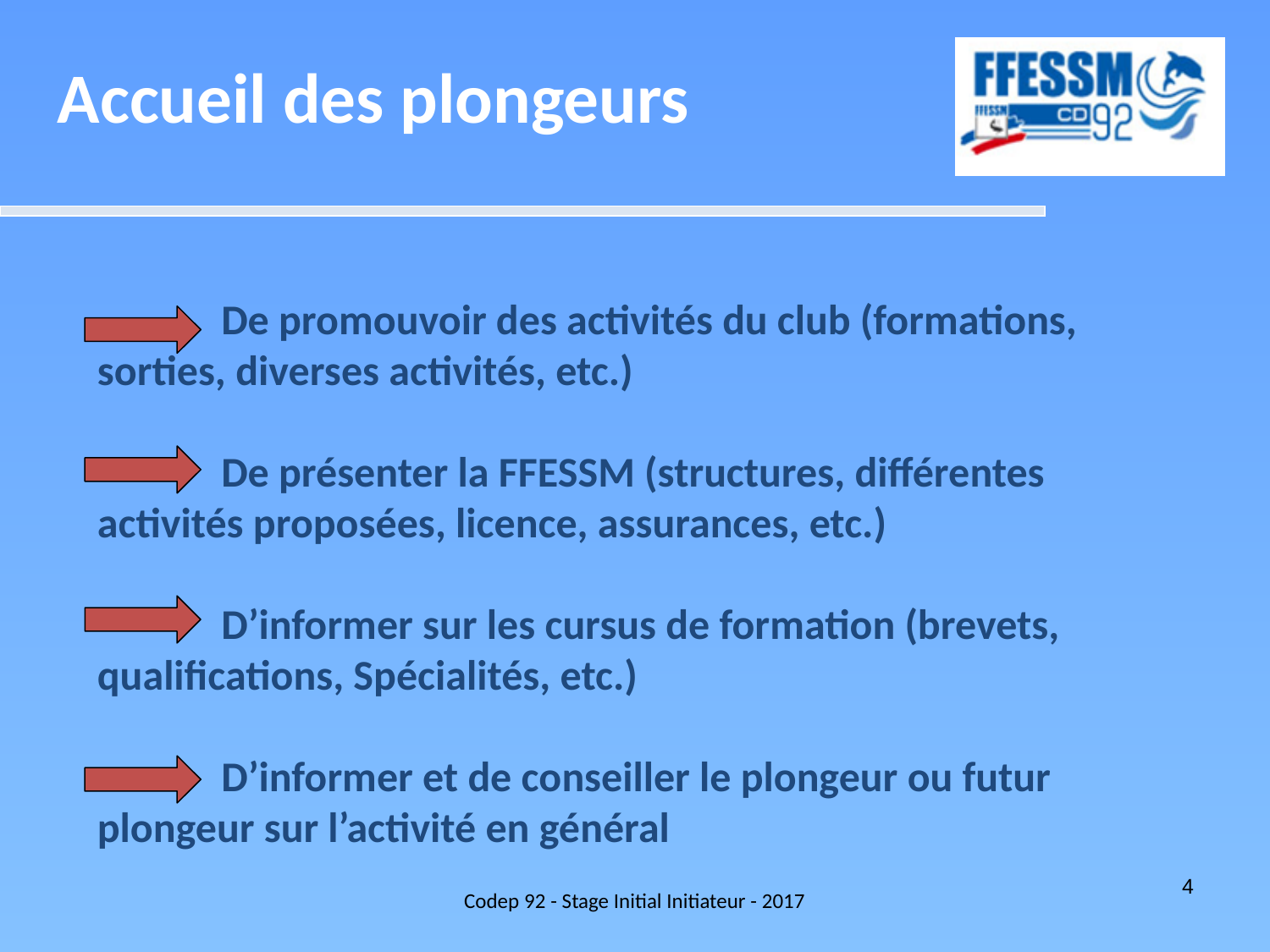

Accueil des plongeurs
             De promouvoir des activités du club (formations, 	sorties, diverses activités, etc.)

             De présenter la FFESSM (structures, différentes 	activités proposées, licence, assurances, etc.)

             D’informer sur les cursus de formation (brevets, 	qualifications, Spécialités, etc.)

             D’informer et de conseiller le plongeur ou futur 	plongeur sur l’activité en général

Codep 92 - Stage Initial Initiateur - 2017
4